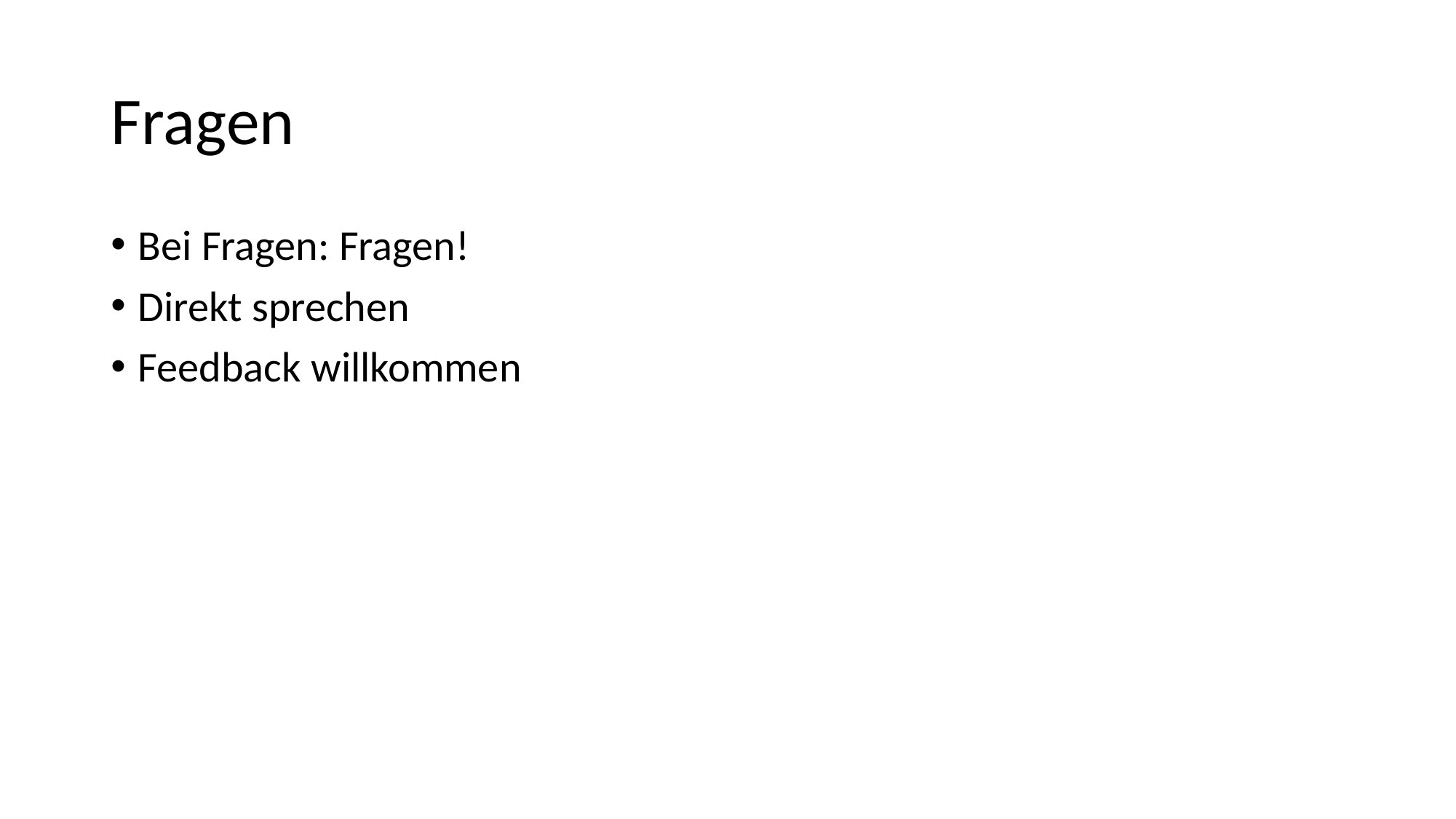

# Fragen
Bei Fragen: Fragen!
Direkt sprechen
Feedback willkommen